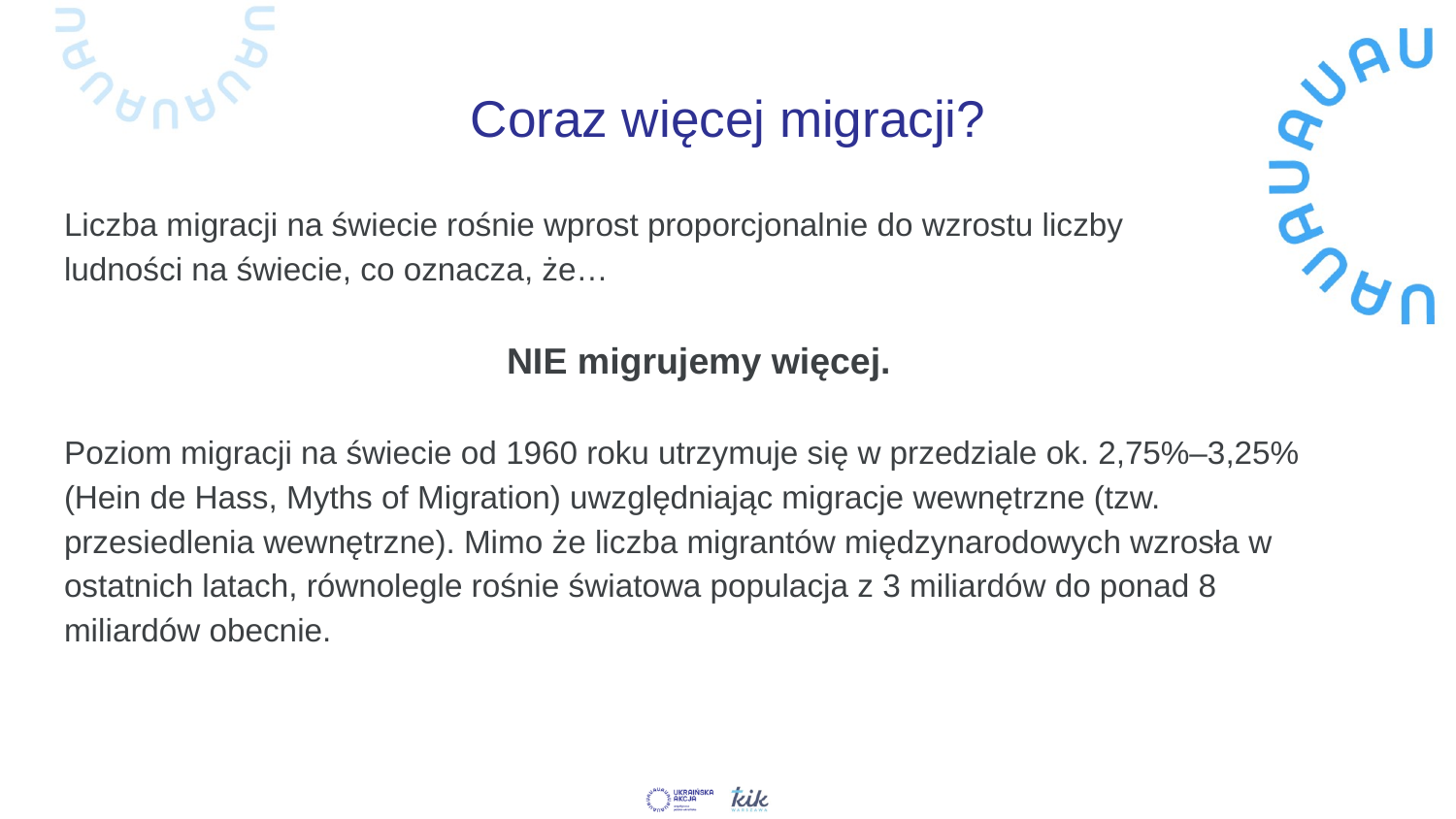

# Coraz więcej migracji?
Liczba migracji na świecie rośnie wprost proporcjonalnie do wzrostu liczby
ludności na świecie, co oznacza, że…

NIE migrujemy więcej.

Poziom migracji na świecie od 1960 roku utrzymuje się w przedziale ok. 2,75%–3,25% (Hein de Hass, Myths of Migration) uwzględniając migracje wewnętrzne (tzw. przesiedlenia wewnętrzne). Mimo że liczba migrantów międzynarodowych wzrosła w ostatnich latach, równolegle rośnie światowa populacja z 3 miliardów do ponad 8 miliardów obecnie.